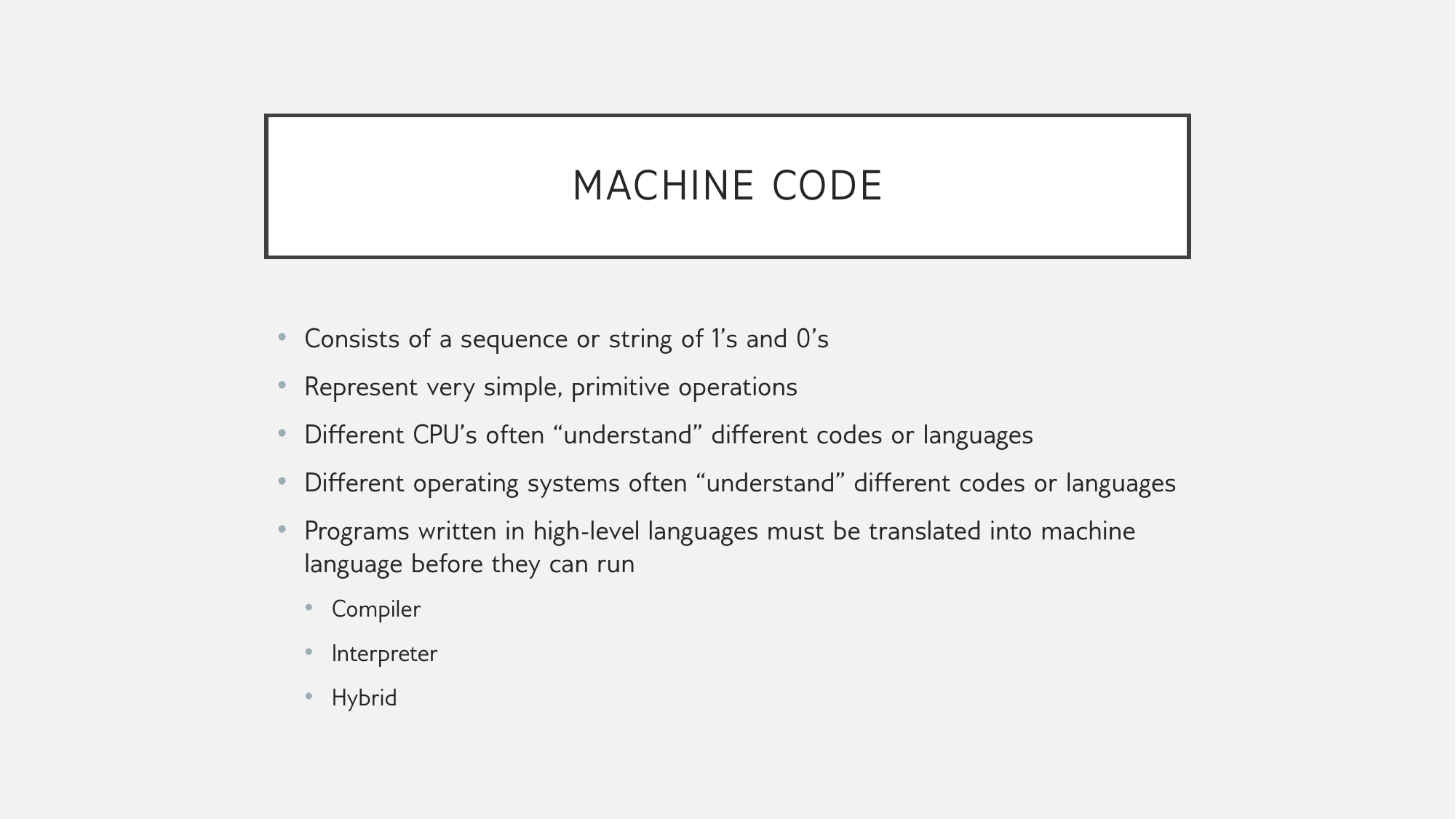

# Machine Code
Consists of a sequence or string of 1’s and 0’s
Represent very simple, primitive operations
Different CPU’s often “understand” different codes or languages
Different operating systems often “understand” different codes or languages
Programs written in high-level languages must be translated into machine language before they can run
Compiler
Interpreter
Hybrid